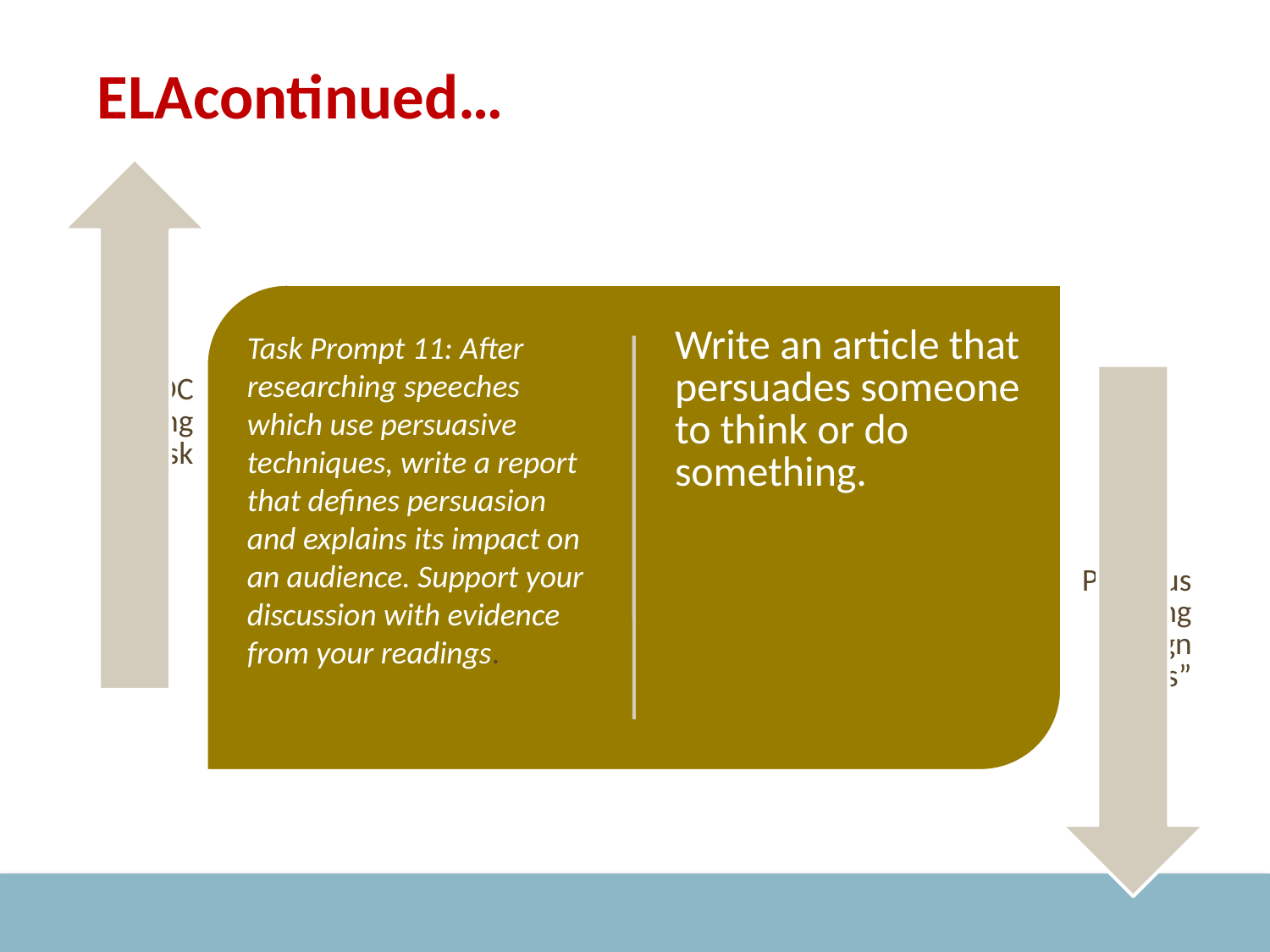

# ELAcontinued…
LDC Writing Task
Task Prompt 11: After researching speeches which use persuasive techniques, write a report that defines persuasion and explains its impact on an audience. Support your discussion with evidence from your readings.
Previous Writing “Assignments”
Write an article that persuades someone to think or do something.